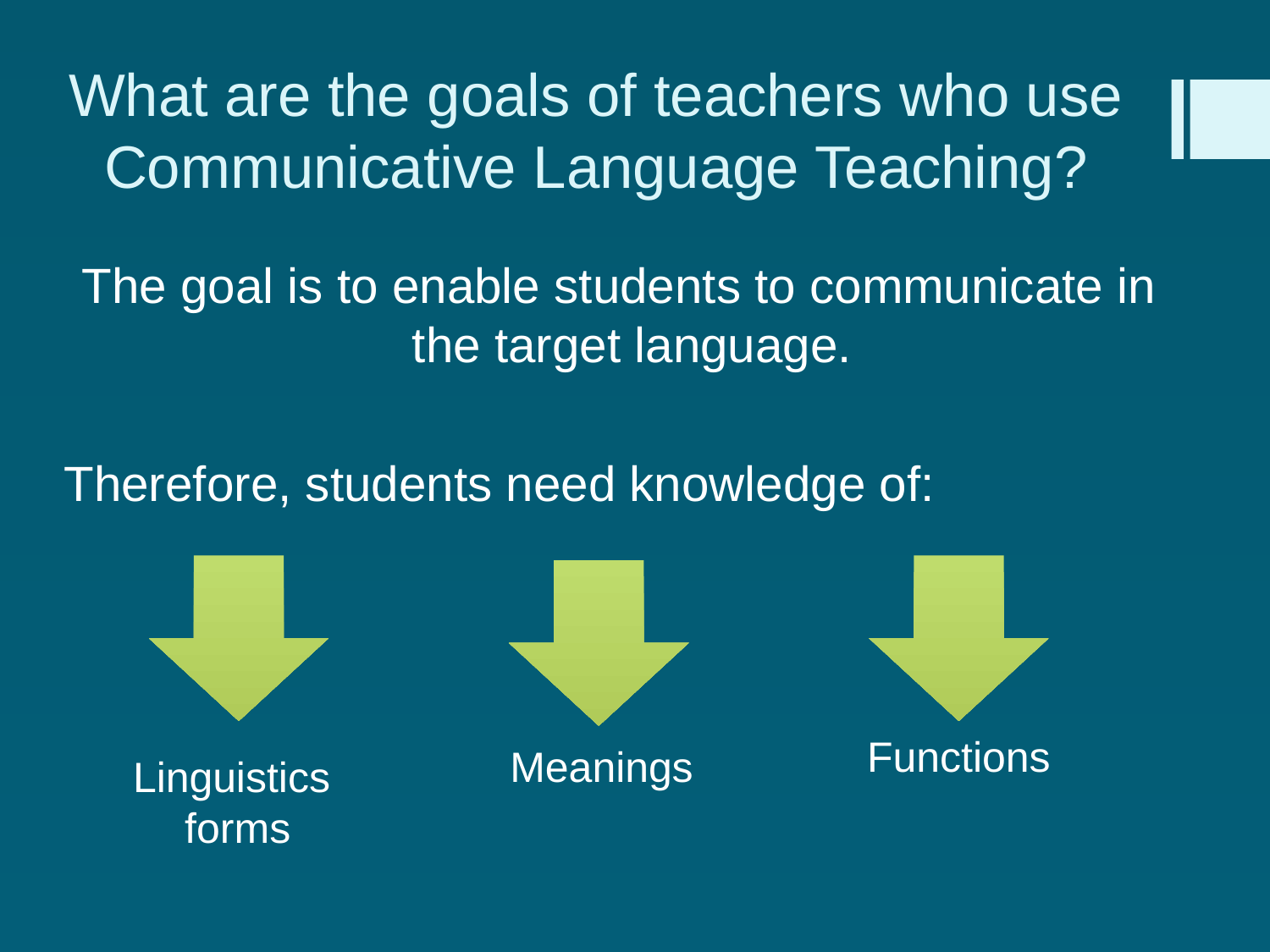

# What are the goals of teachers who use Communicative Language Teaching?
The goal is to enable students to communicate in the target language.

Therefore, students need knowledge of:

Functions
Meanings
Linguistics
forms